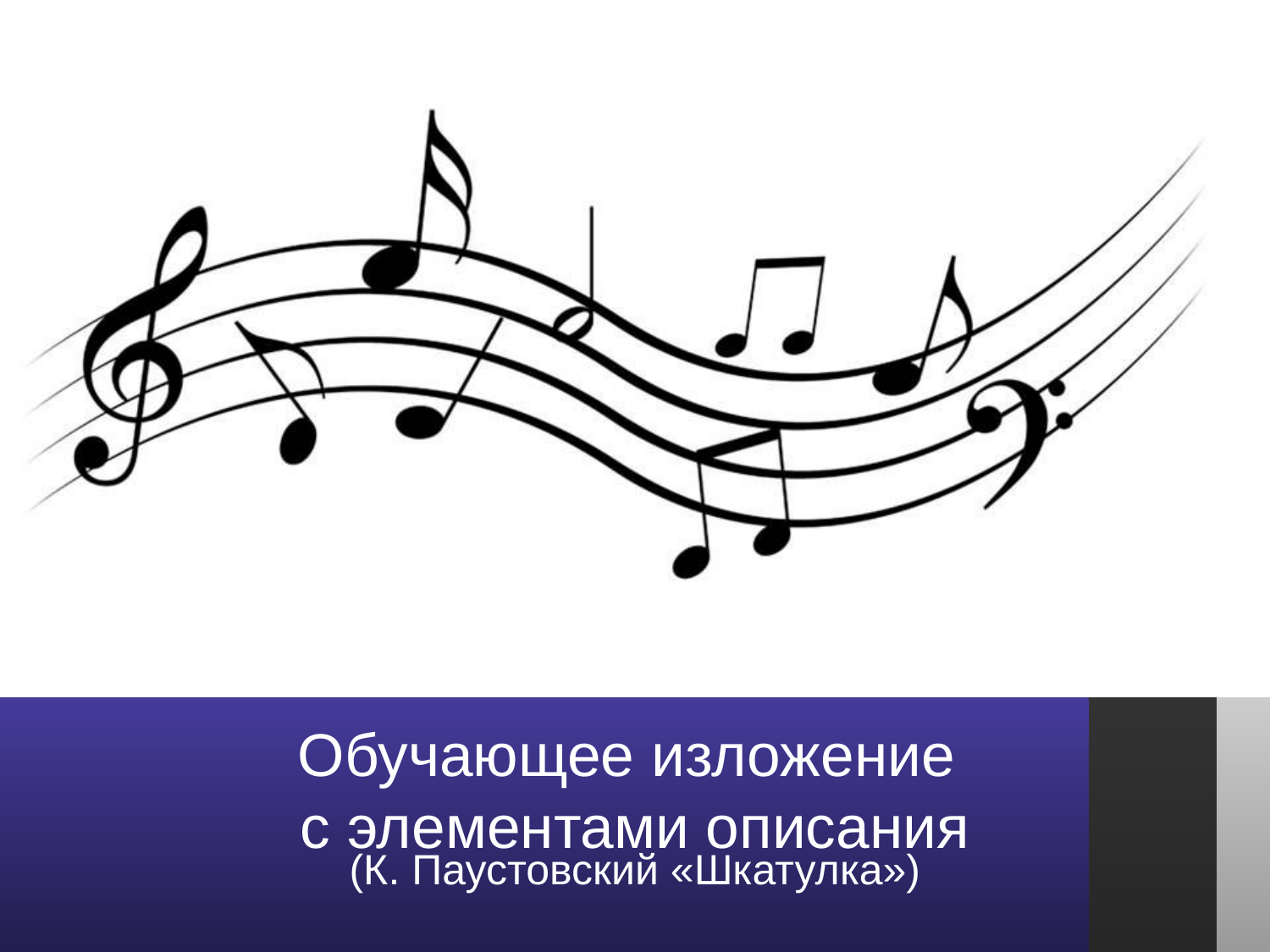

# Обучающее изложение с элементами описания
(К. Паустовский «Шкатулка»)